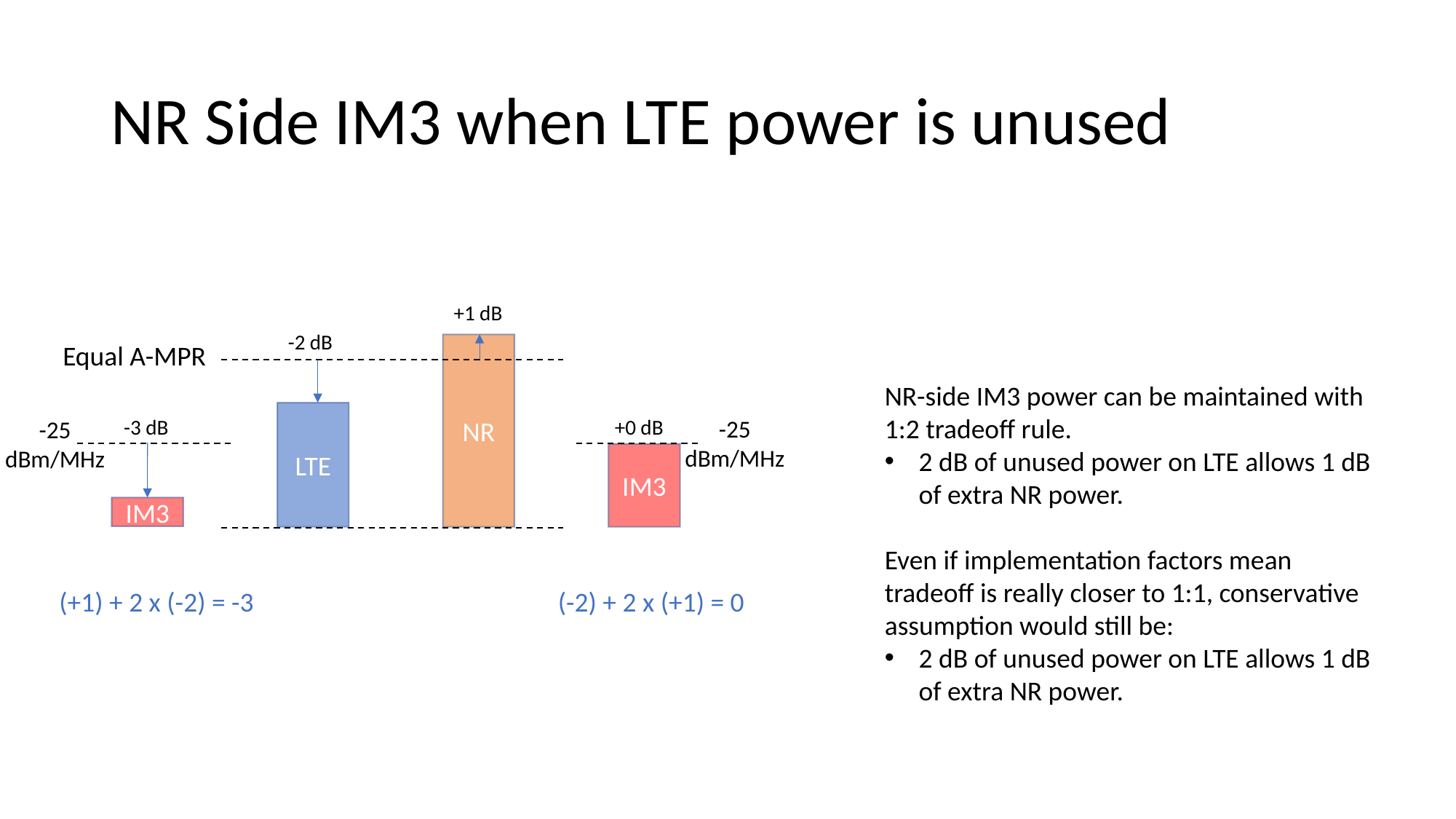

# NR Side IM3 when LTE power is unused
+1 dB
-2 dB
Equal A-MPR
NR
NR-side IM3 power can be maintained with 1:2 tradeoff rule.
2 dB of unused power on LTE allows 1 dB of extra NR power.

Even if implementation factors mean tradeoff is really closer to 1:1, conservative assumption would still be:
2 dB of unused power on LTE allows 1 dB of extra NR power.

LTE
-3 dB
+0 dB
-25 dBm/MHz
-25 dBm/MHz
IM3
IM3
(+1) + 2 x (-2) = -3
(-2) + 2 x (+1) = 0